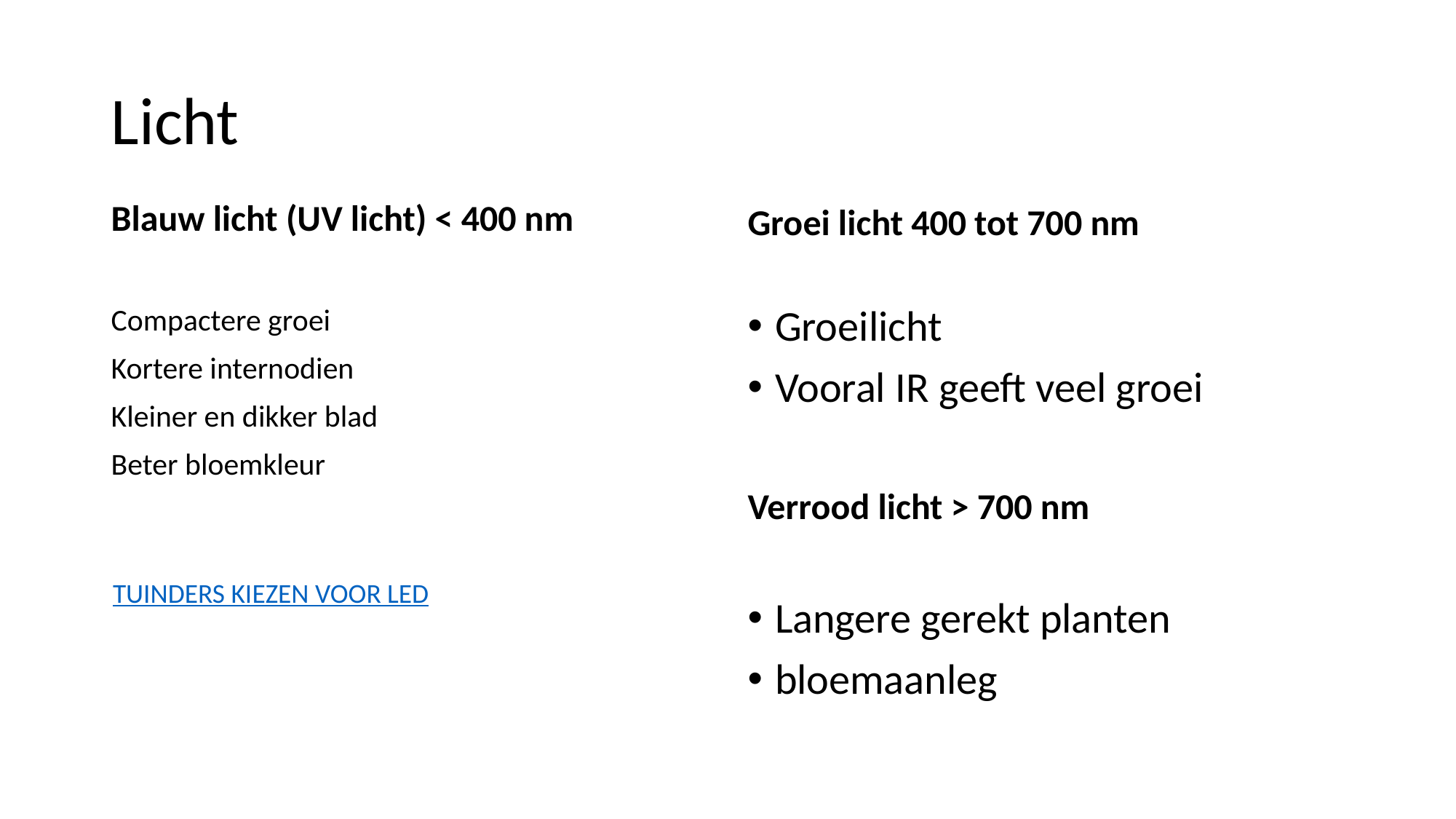

# Licht
Groei licht 400 tot 700 nm
Blauw licht (UV licht) < 400 nm

Compactere groei
Kortere internodien
Kleiner en dikker blad
Beter bloemkleur
Groeilicht
Vooral IR geeft veel groei

Verrood licht > 700 nm

Langere gerekt planten
bloemaanleg
TUINDERS KIEZEN VOOR LED